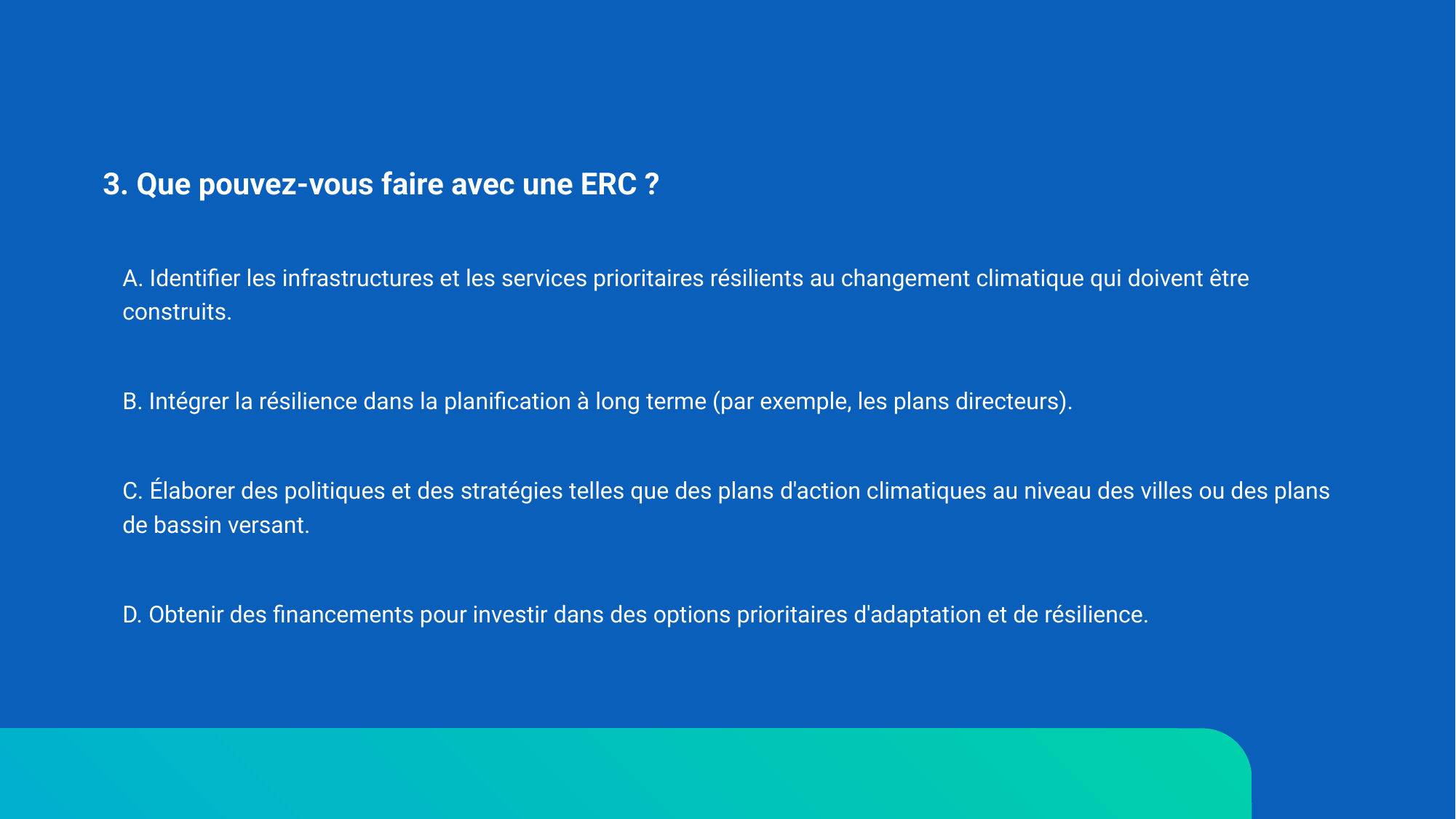

3. Que pouvez-vous faire avec une ERC ?

A. Identifier les infrastructures et les services prioritaires résilients au changement climatique qui doivent être construits.

B. Intégrer la résilience dans la planification à long terme (par exemple, les plans directeurs).

C. Élaborer des politiques et des stratégies telles que des plans d'action climatiques au niveau des villes ou des plans de bassin versant.

D. Obtenir des financements pour investir dans des options prioritaires d'adaptation et de résilience.